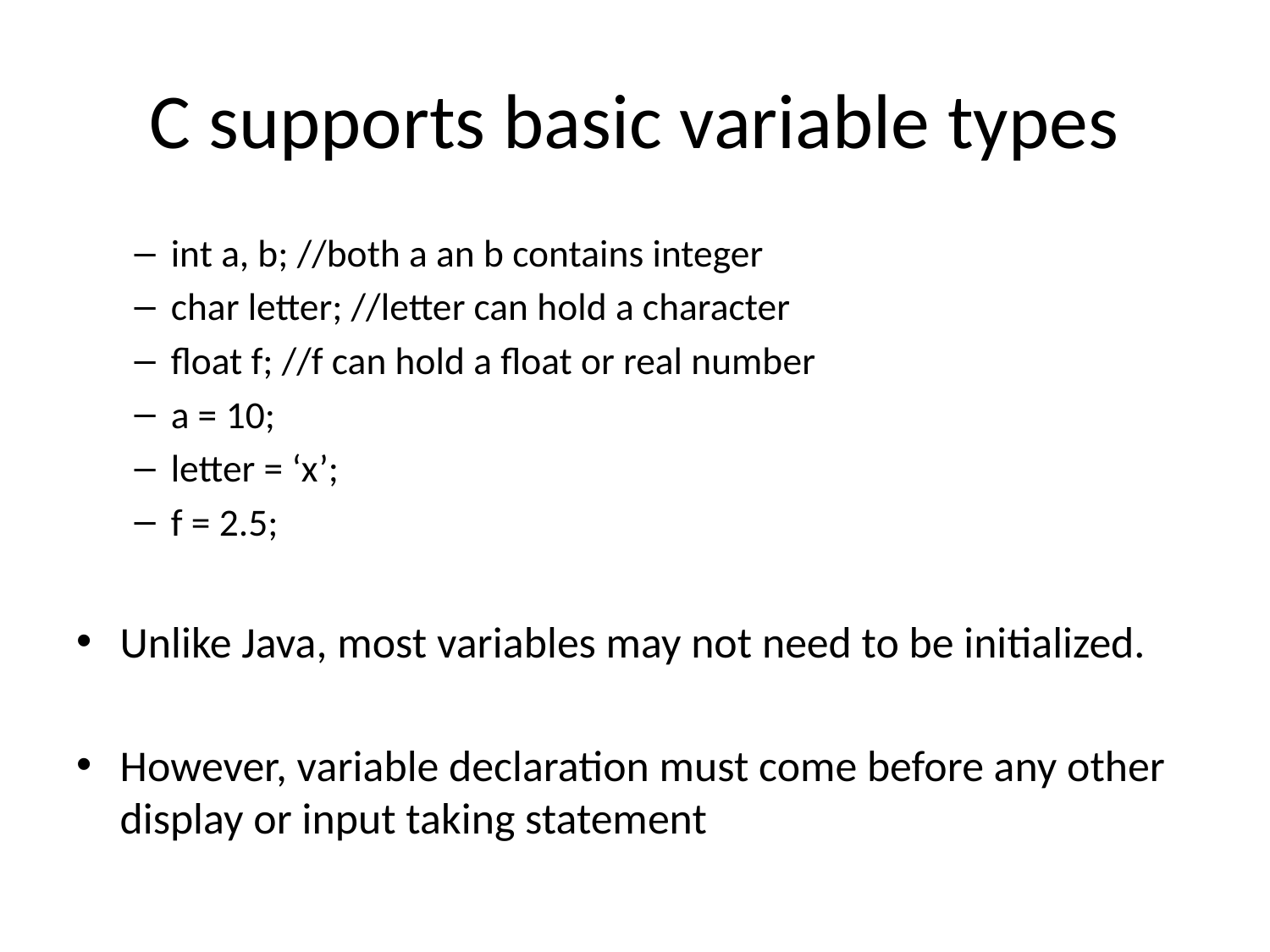

# C supports basic variable types
int a, b; //both a an b contains integer
char letter; //letter can hold a character
float f; //f can hold a float or real number
a = 10;
letter = ‘x’;
f = 2.5;

Unlike Java, most variables may not need to be initialized.

However, variable declaration must come before any other display or input taking statement